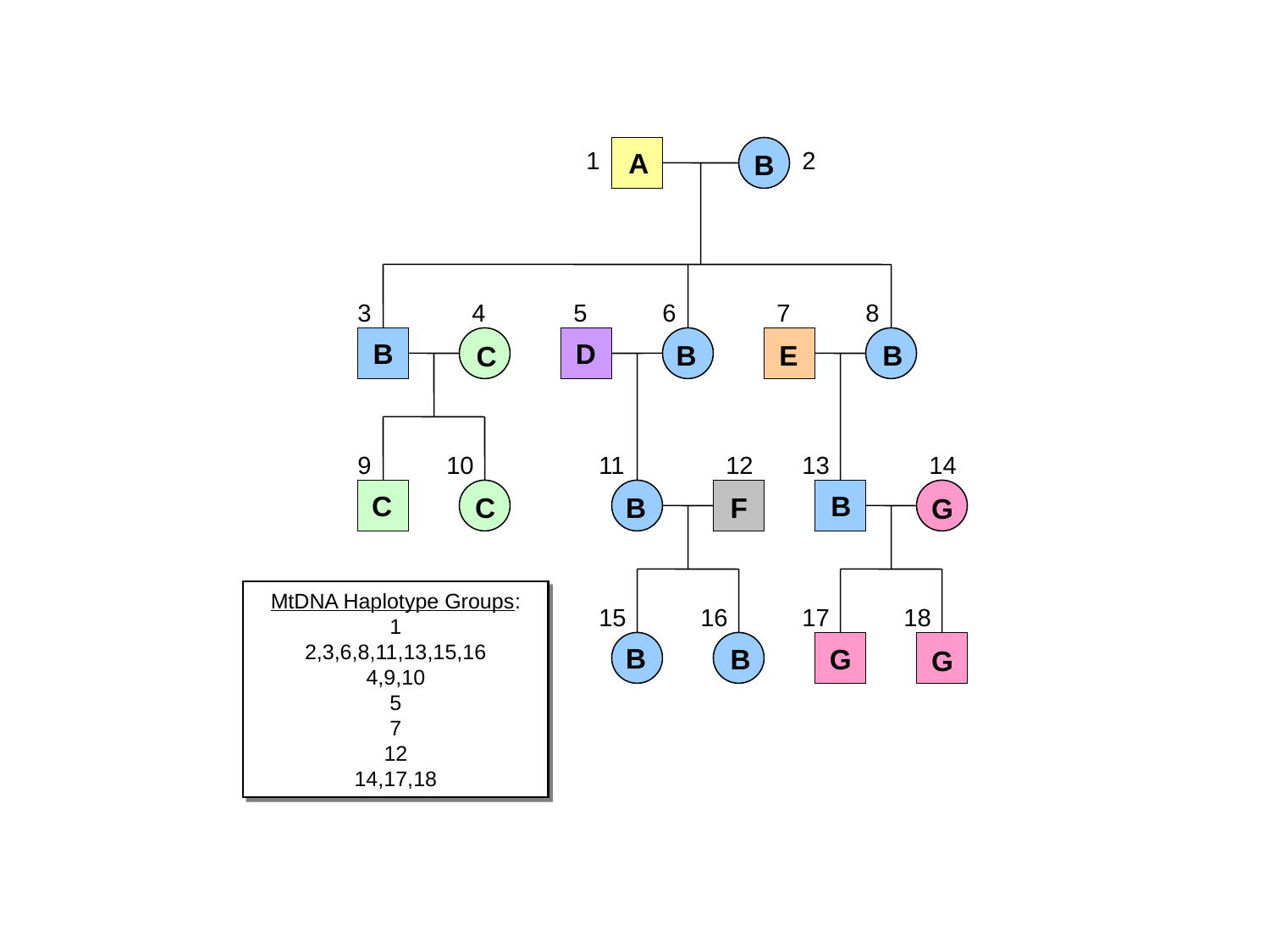

1
2
A
B

3
4
5
6
7
8

B
D
B
E
B
C

9
10
11
12
13
14

C
B
C
B
F
G

MtDNA Haplotype Groups:
1
2,3,6,8,11,13,15,16
4,9,10
5
7
12
14,17,18
15
16
17
18

B
B
G
G